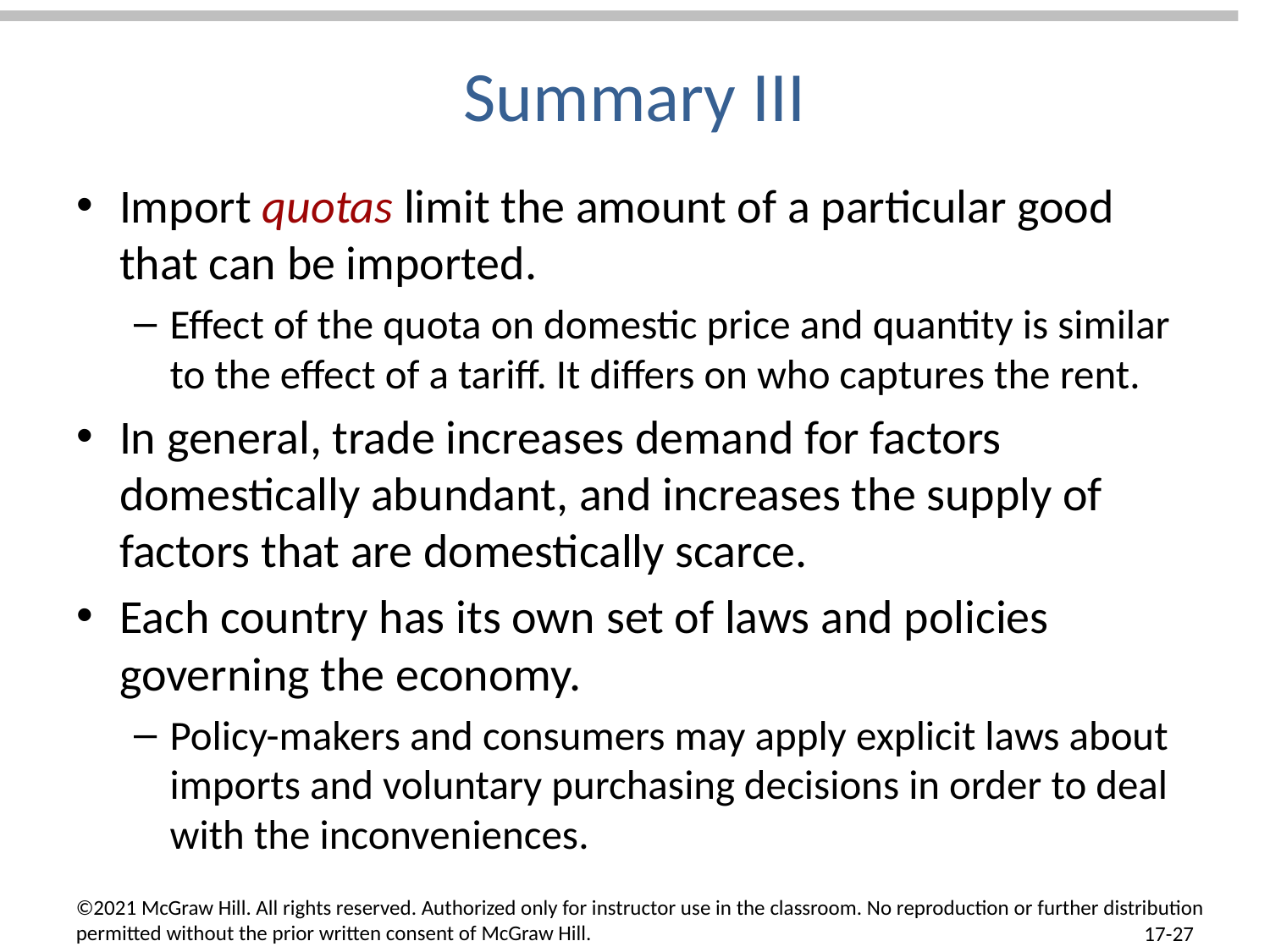

# Summary III
Import quotas limit the amount of a particular good that can be imported.
Effect of the quota on domestic price and quantity is similar to the effect of a tariff. It differs on who captures the rent.
In general, trade increases demand for factors domestically abundant, and increases the supply of factors that are domestically scarce.
Each country has its own set of laws and policies governing the economy.
Policy-makers and consumers may apply explicit laws about imports and voluntary purchasing decisions in order to deal with the inconveniences.